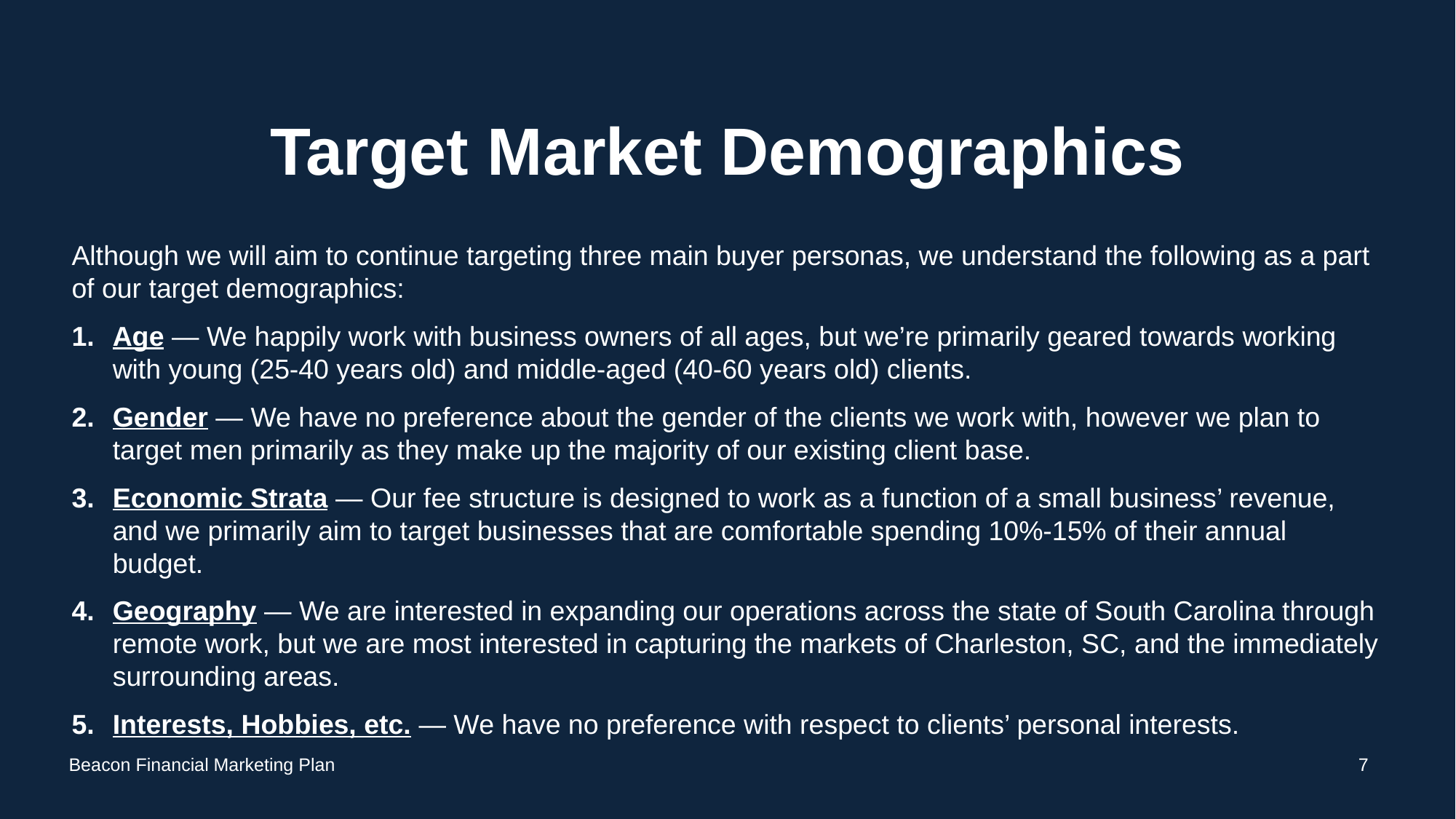

# Target Market Demographics
Although we will aim to continue targeting three main buyer personas, we understand the following as a part of our target demographics:
Age — We happily work with business owners of all ages, but we’re primarily geared towards working with young (25-40 years old) and middle-aged (40-60 years old) clients.
Gender — We have no preference about the gender of the clients we work with, however we plan to target men primarily as they make up the majority of our existing client base.
Economic Strata — Our fee structure is designed to work as a function of a small business’ revenue, and we primarily aim to target businesses that are comfortable spending 10%-15% of their annual budget.
Geography — We are interested in expanding our operations across the state of South Carolina through remote work, but we are most interested in capturing the markets of Charleston, SC, and the immediately surrounding areas.
Interests, Hobbies, etc. — We have no preference with respect to clients’ personal interests.
7
Beacon Financial Marketing Plan